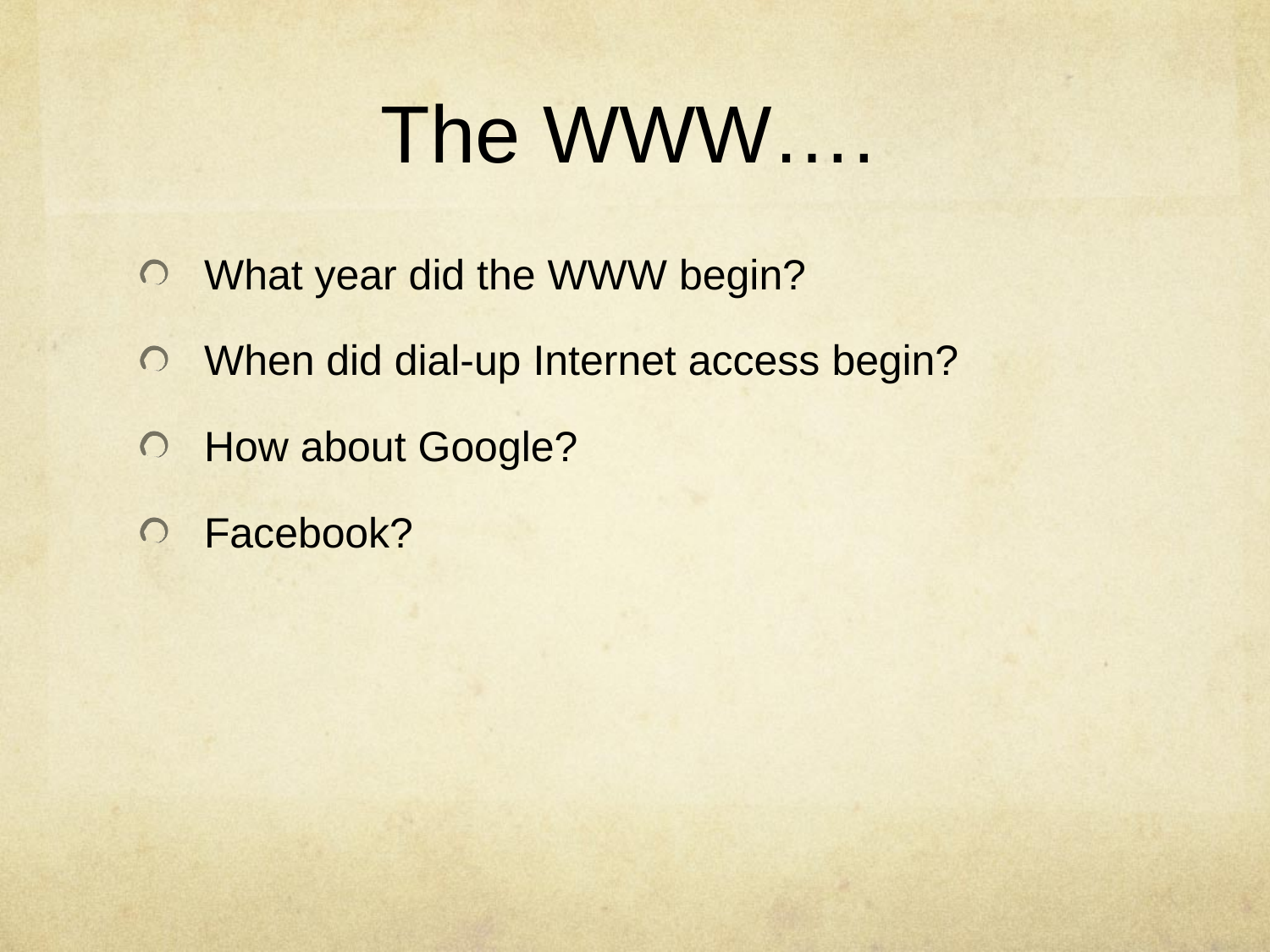

# The WWW….
What year did the WWW begin?
When did dial-up Internet access begin?
How about Google?
Facebook?